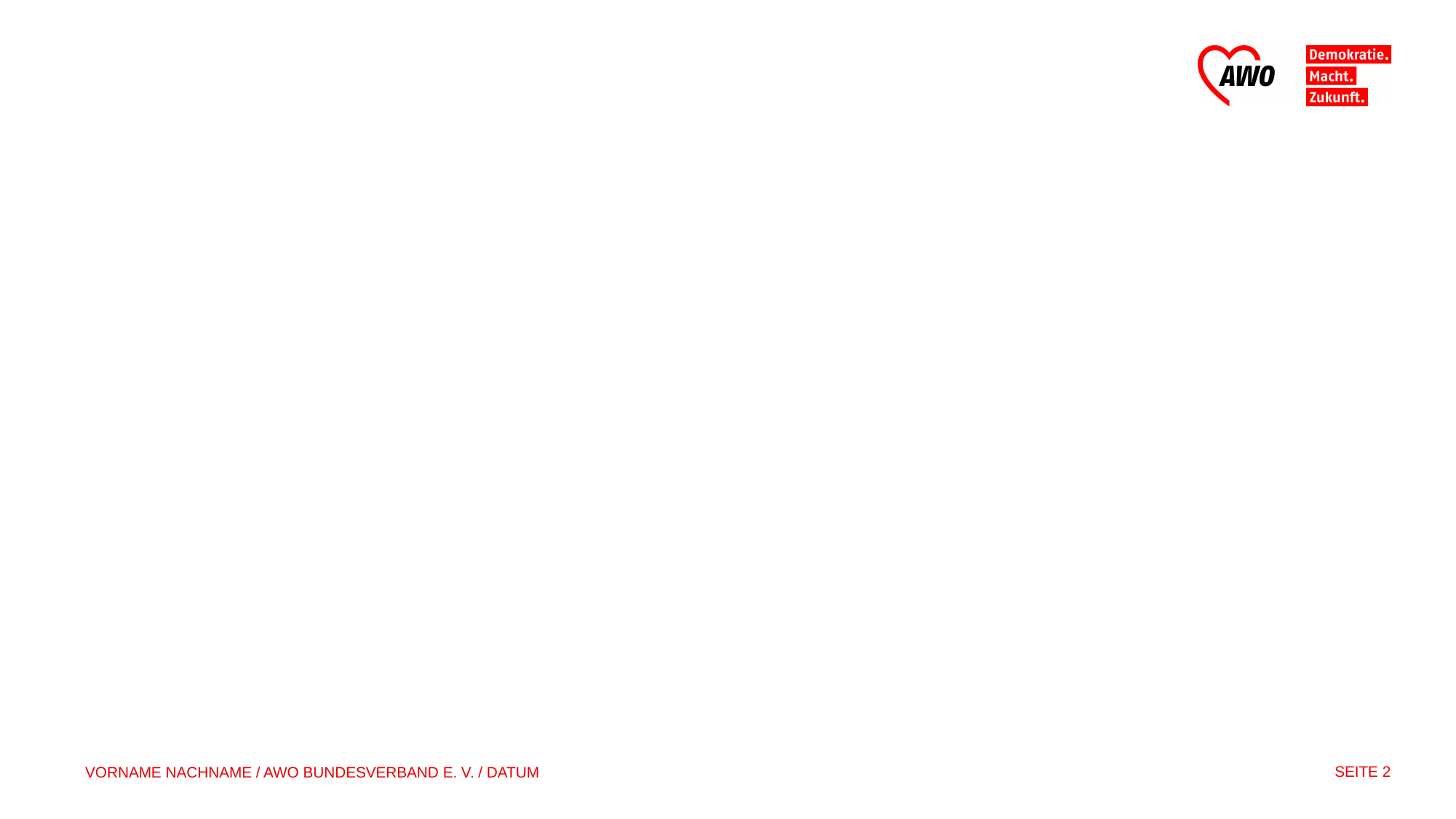

#

 SEITE 2
VORNAME NACHNAME / AWO BUNDESVERBAND E. V. / DATUM